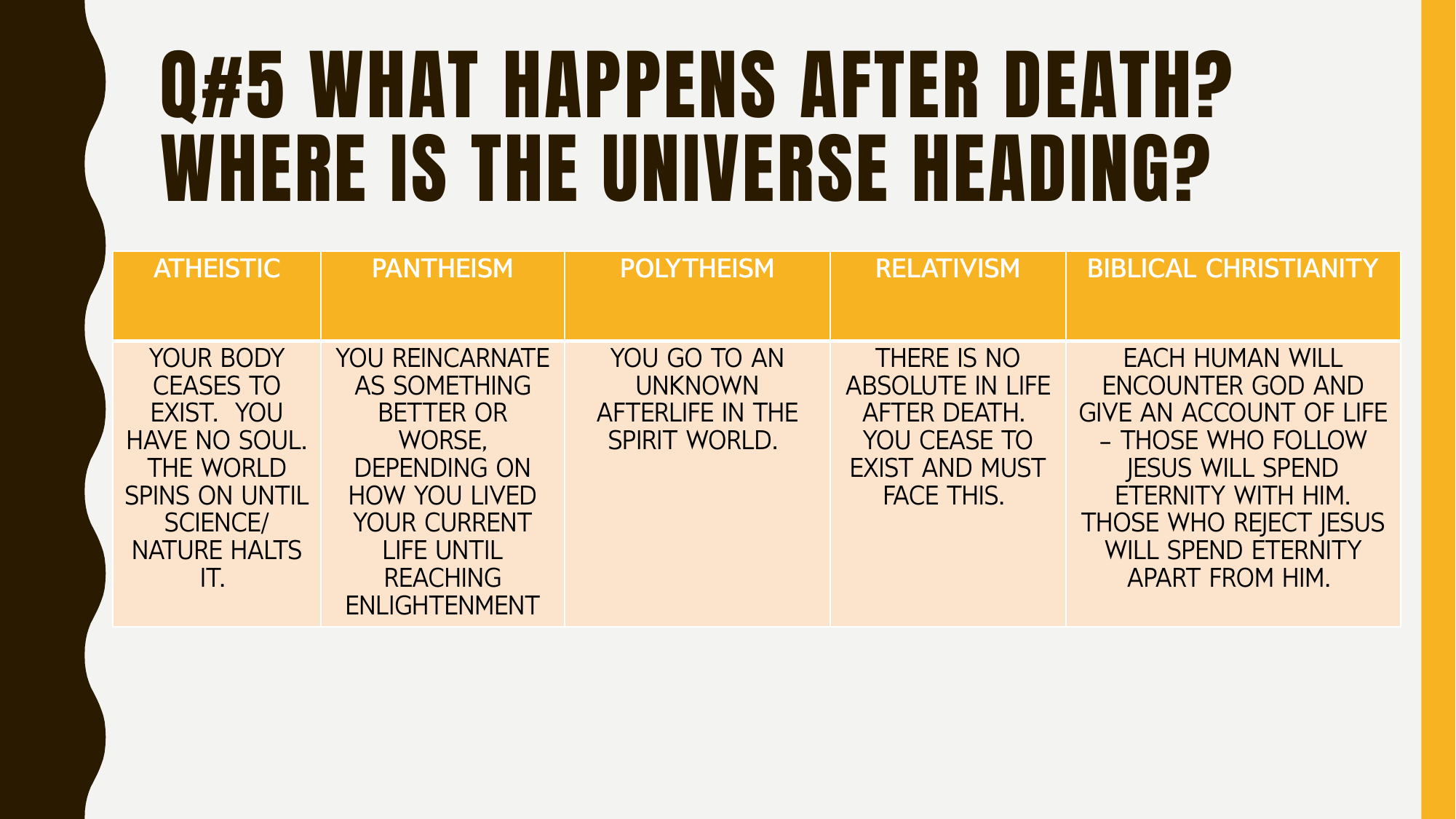

# Q#5 what happens after DEATH? WHERE IS THE UNIVERSE HEADING?
| ATHEISTIC | PANTHEISM | POLYTHEISM | RELATIVISM | BIBLICAL CHRISTIANITY |
| --- | --- | --- | --- | --- |
| YOUR BODY CEASES TO EXIST. YOU HAVE NO SOUL. THE WORLD SPINS ON UNTIL SCIENCE/ NATURE HALTS IT. | YOU REINCARNATE AS SOMETHING BETTER OR WORSE, DEPENDING ON HOW YOU LIVED YOUR CURRENT LIFE UNTIL REACHING ENLIGHTENMENT | YOU GO TO AN UNKNOWN AFTERLIFE IN THE SPIRIT WORLD. | THERE IS NO ABSOLUTE IN LIFE AFTER DEATH. YOU CEASE TO EXIST AND MUST FACE THIS. | EACH HUMAN WILL ENCOUNTER GOD AND GIVE AN ACCOUNT OF LIFE – THOSE WHO FOLLOW JESUS WILL SPEND ETERNITY WITH HIM. THOSE WHO REJECT JESUS WILL SPEND ETERNITY APART FROM HIM. |